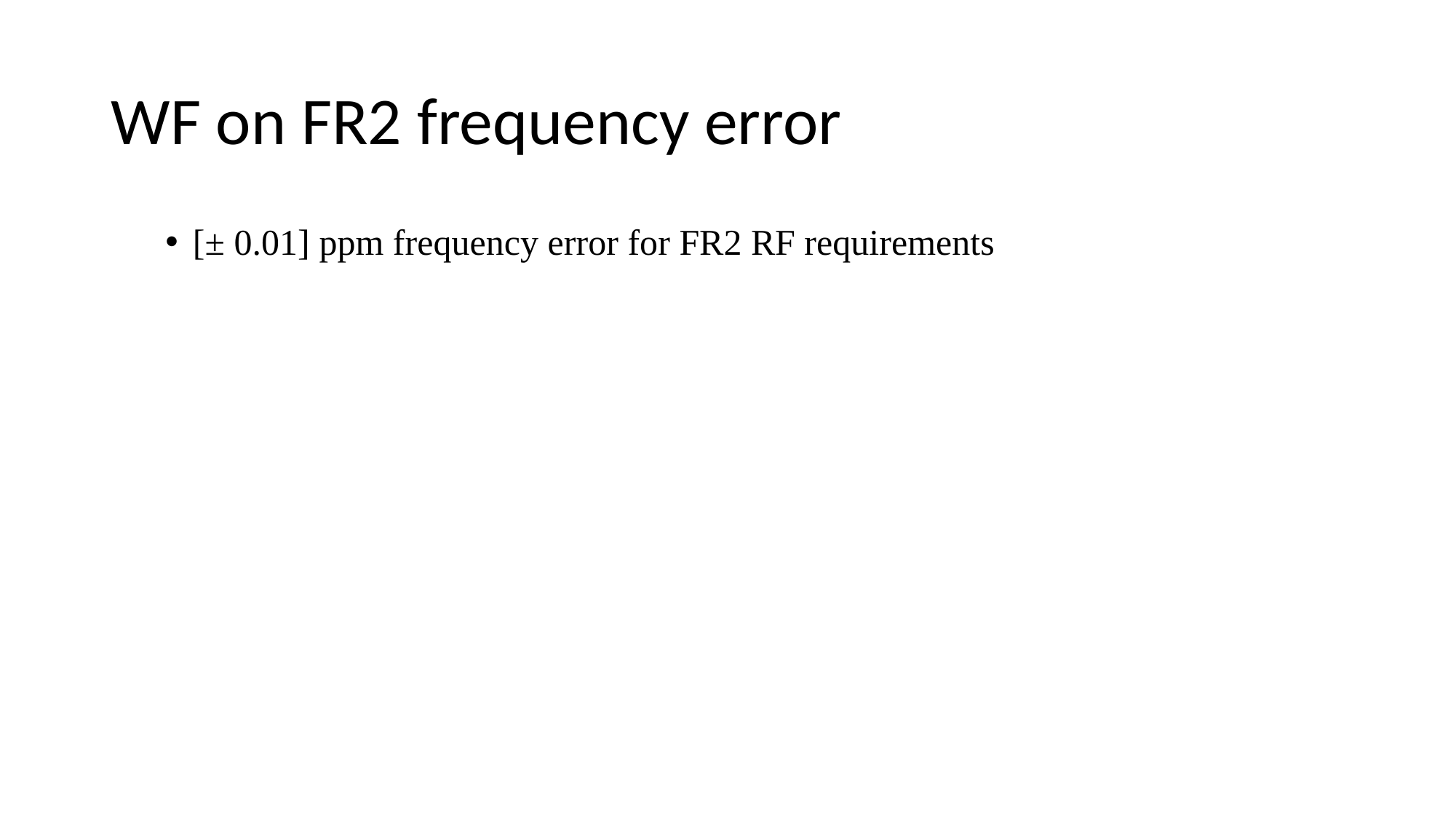

# WF on FR2 frequency error
[± 0.01] ppm frequency error for FR2 RF requirements